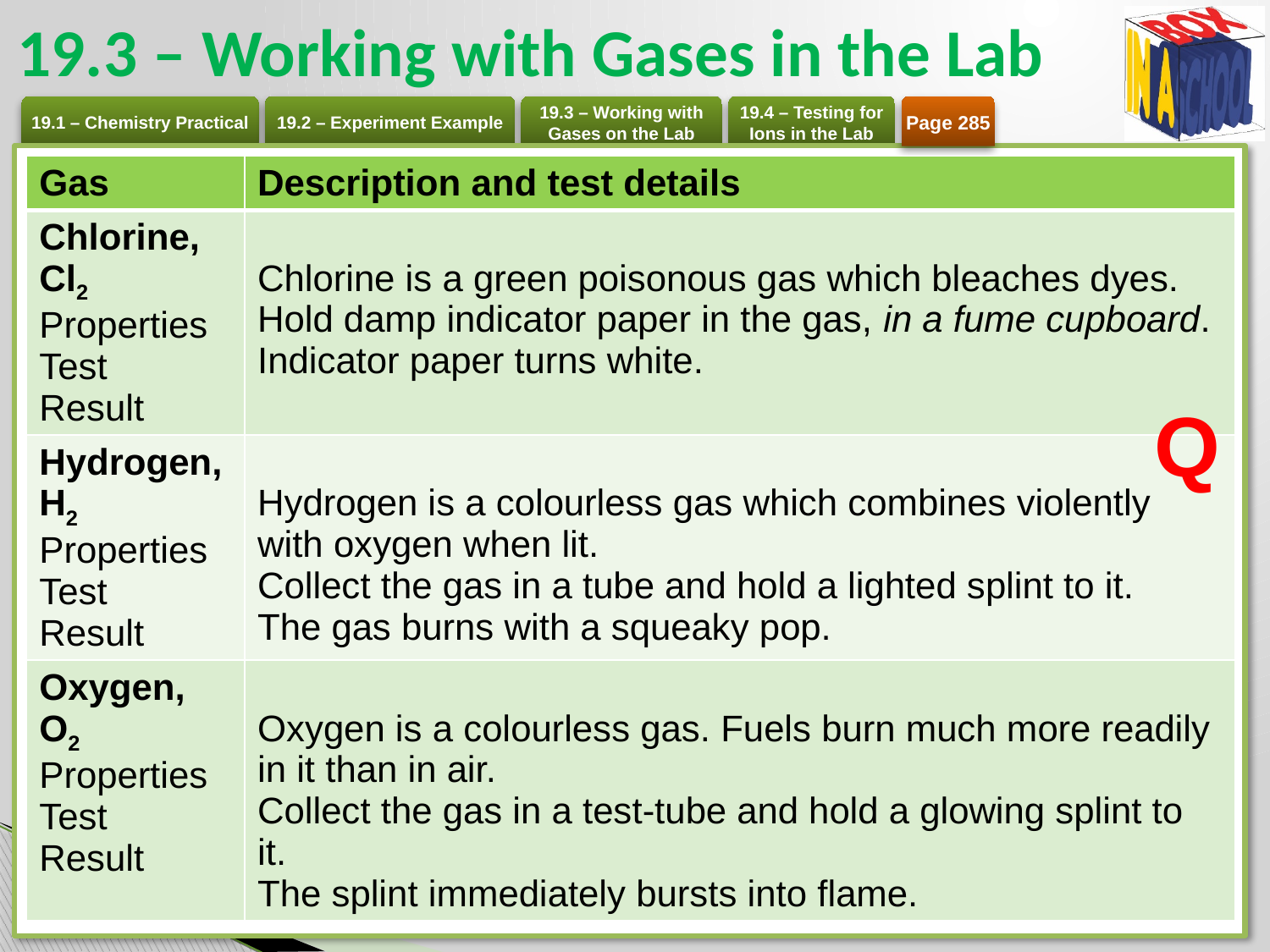

# 19.3 – Working with Gases in the Lab
Page 285
| Gas | Description and test details |
| --- | --- |
| Chlorine, Cl2 Properties Test Result | Chlorine is a green poisonous gas which bleaches dyes. Hold damp indicator paper in the gas, in a fume cupboard. Indicator paper turns white. |
| Hydrogen, H2 Properties Test Result | Hydrogen is a colourless gas which combines violently with oxygen when lit. Collect the gas in a tube and hold a lighted splint to it. The gas burns with a squeaky pop. |
| Oxygen, O2 Properties Test Result | Oxygen is a colourless gas. Fuels burn much more readily in it than in air. Collect the gas in a test-tube and hold a glowing splint to it. The splint immediately bursts into flame. |
Q